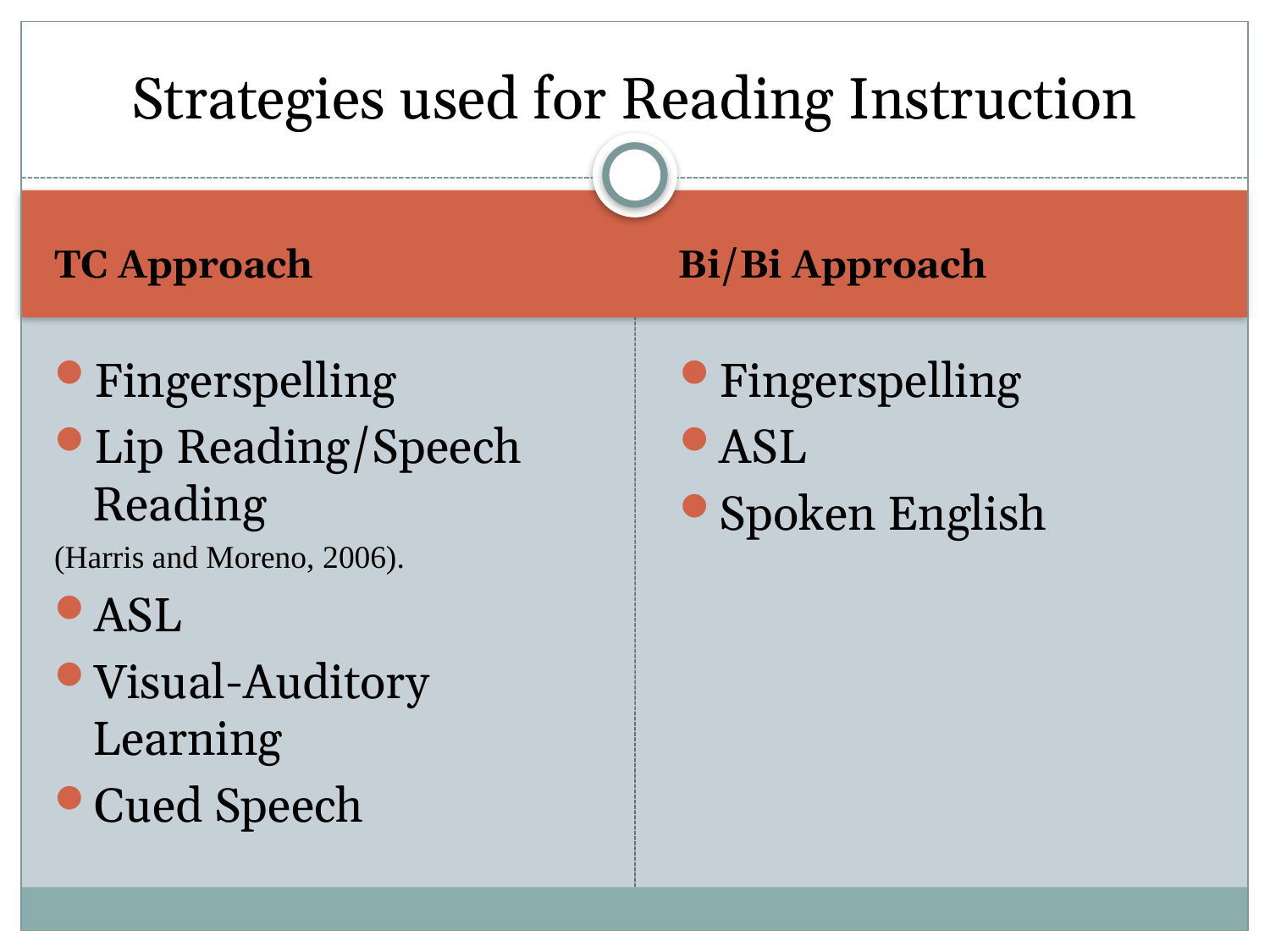

# Strategies used for Reading Instruction
TC Approach
Bi/Bi Approach
Fingerspelling
Lip Reading/Speech Reading
(Harris and Moreno, 2006).
ASL
Visual-Auditory Learning
Cued Speech
Fingerspelling
ASL
Spoken English